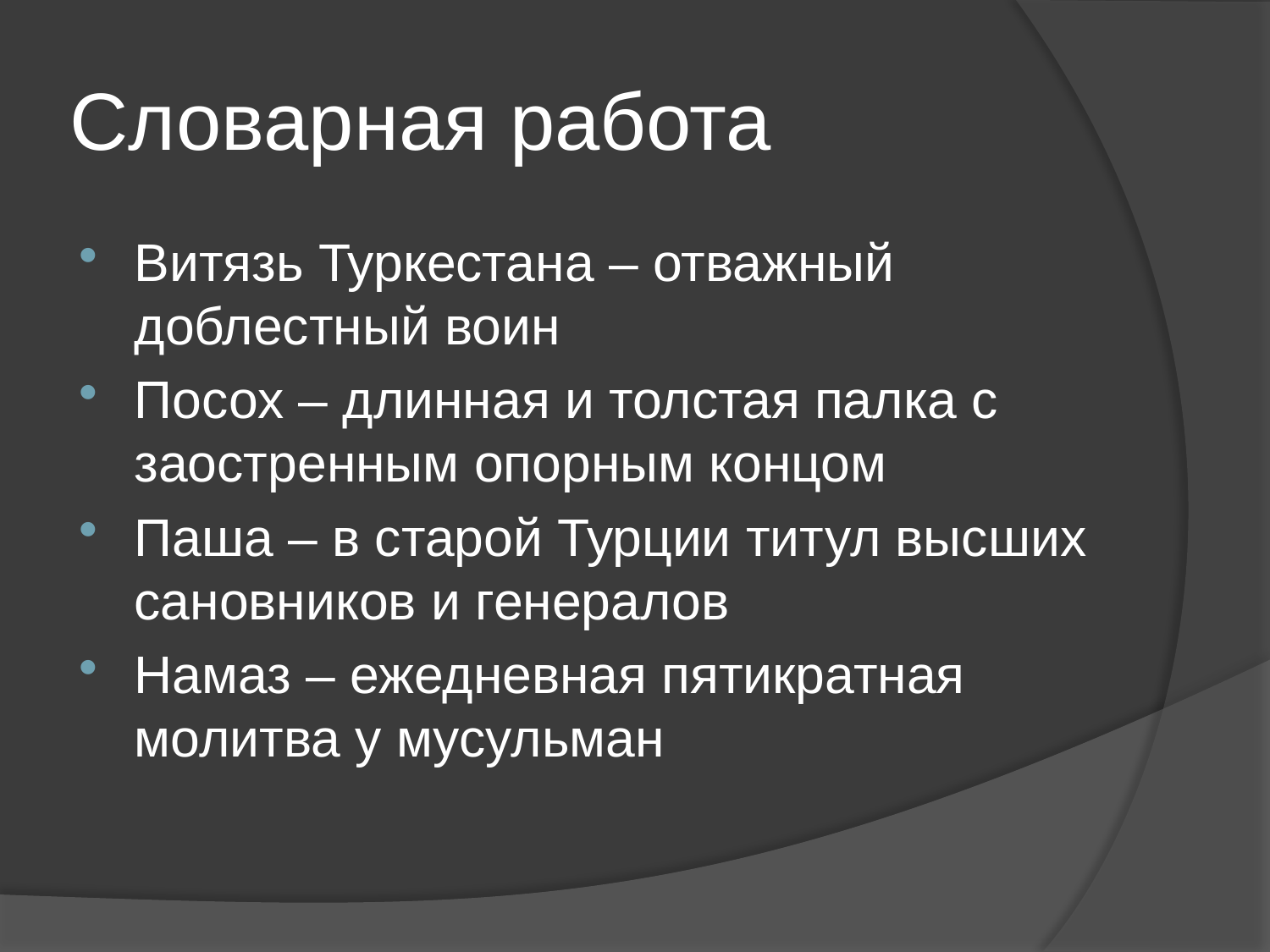

# Словарная работа
Витязь Туркестана – отважный доблестный воин
Посох – длинная и толстая палка с заостренным опорным концом
Паша – в старой Турции титул высших сановников и генералов
Намаз – ежедневная пятикратная молитва у мусульман